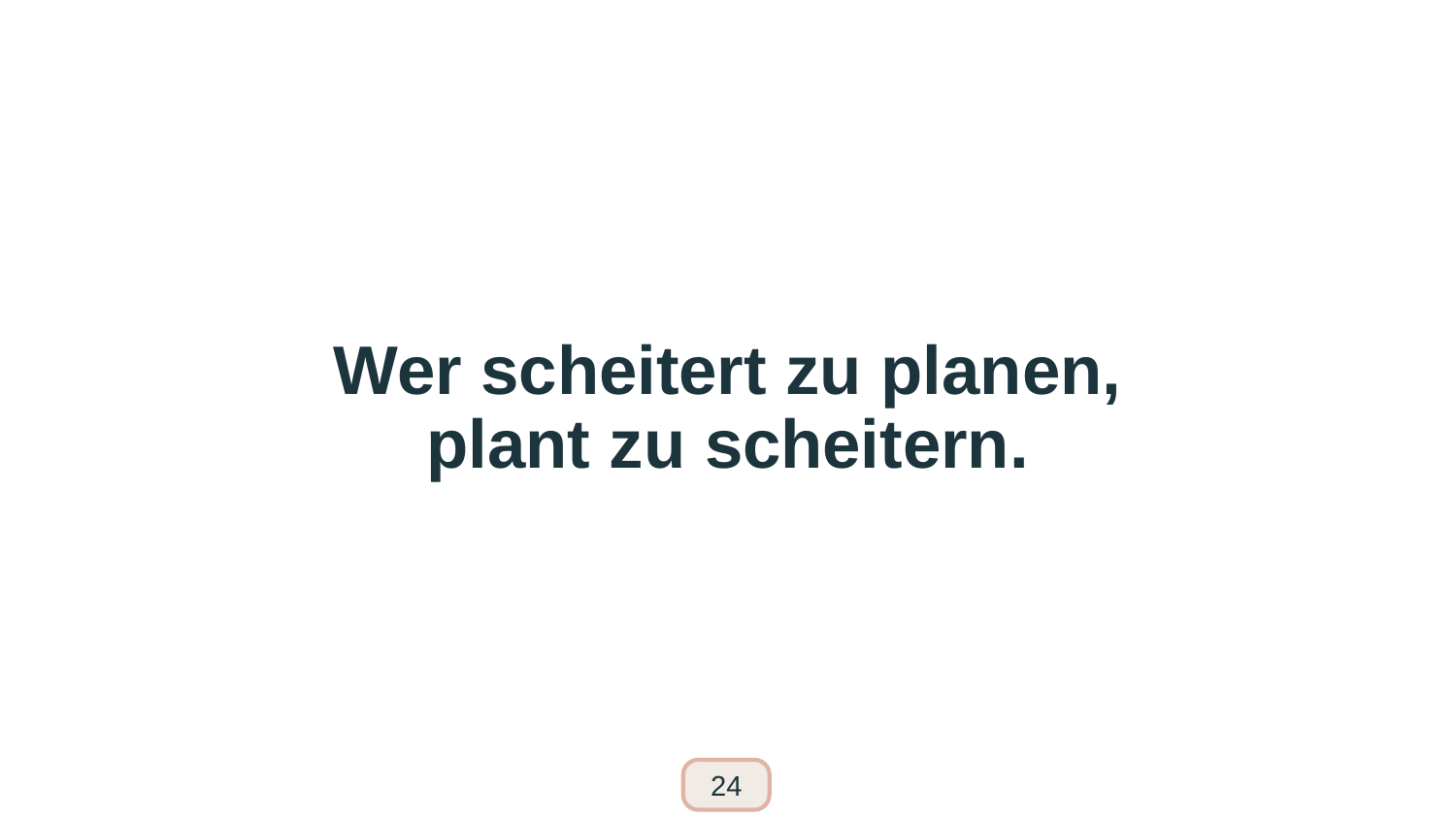

# Wer scheitert zu planen, plant zu scheitern.